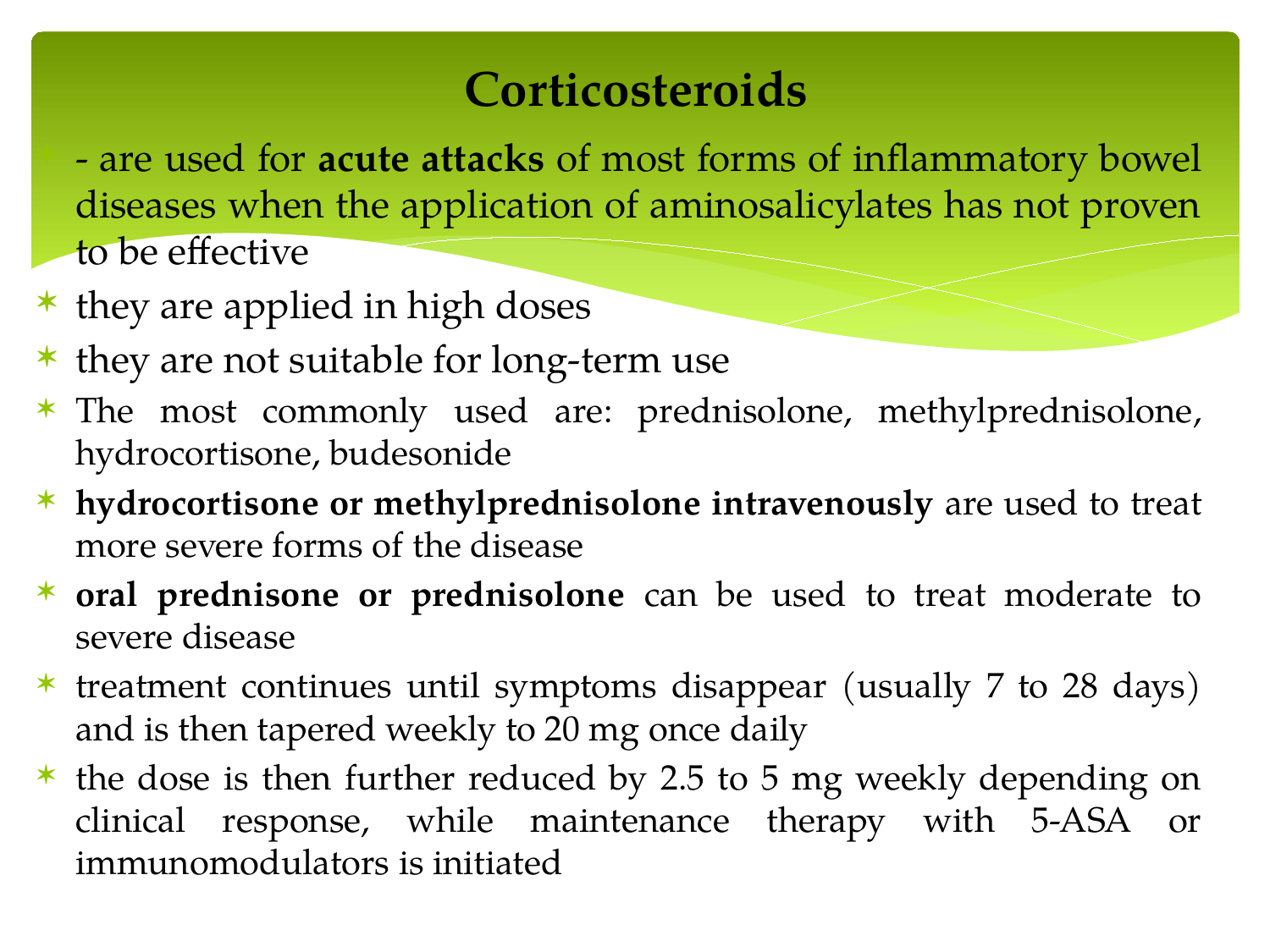

# Corticosteroids
- are used for acute attacks of most forms of inflammatory bowel diseases when the application of aminosalicylates has not proven to be effective
they are applied in high doses
they are not suitable for long-term use
The most commonly used are: prednisolone, methylprednisolone, hydrocortisone, budesonide
hydrocortisone or methylprednisolone intravenously are used to treat more severe forms of the disease
oral prednisone or prednisolone can be used to treat moderate to severe disease
treatment continues until symptoms disappear (usually 7 to 28 days) and is then tapered weekly to 20 mg once daily
the dose is then further reduced by 2.5 to 5 mg weekly depending on clinical response, while maintenance therapy with 5-ASA or immunomodulators is initiated